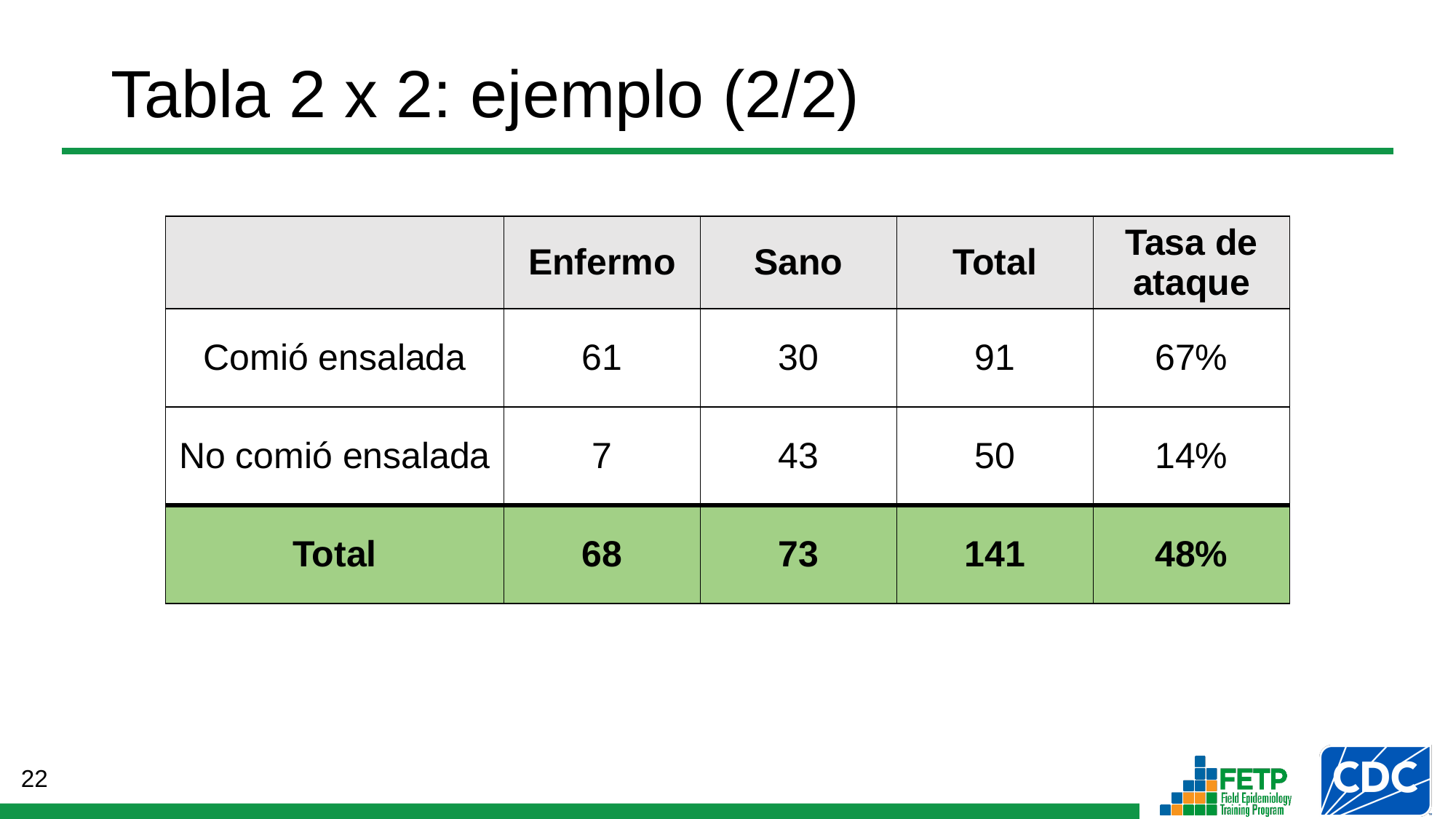

# Tabla 2 x 2: ejemplo (2/2)
|  | Enfermo | Sano | Total | Tasa de ataque |
| --- | --- | --- | --- | --- |
| Comió ensalada | 61 | 30 | 91 | 67% |
| No comió ensalada | 7 | 43 | 50 | 14% |
| Total | 68 | 73 | 141 | 48% |